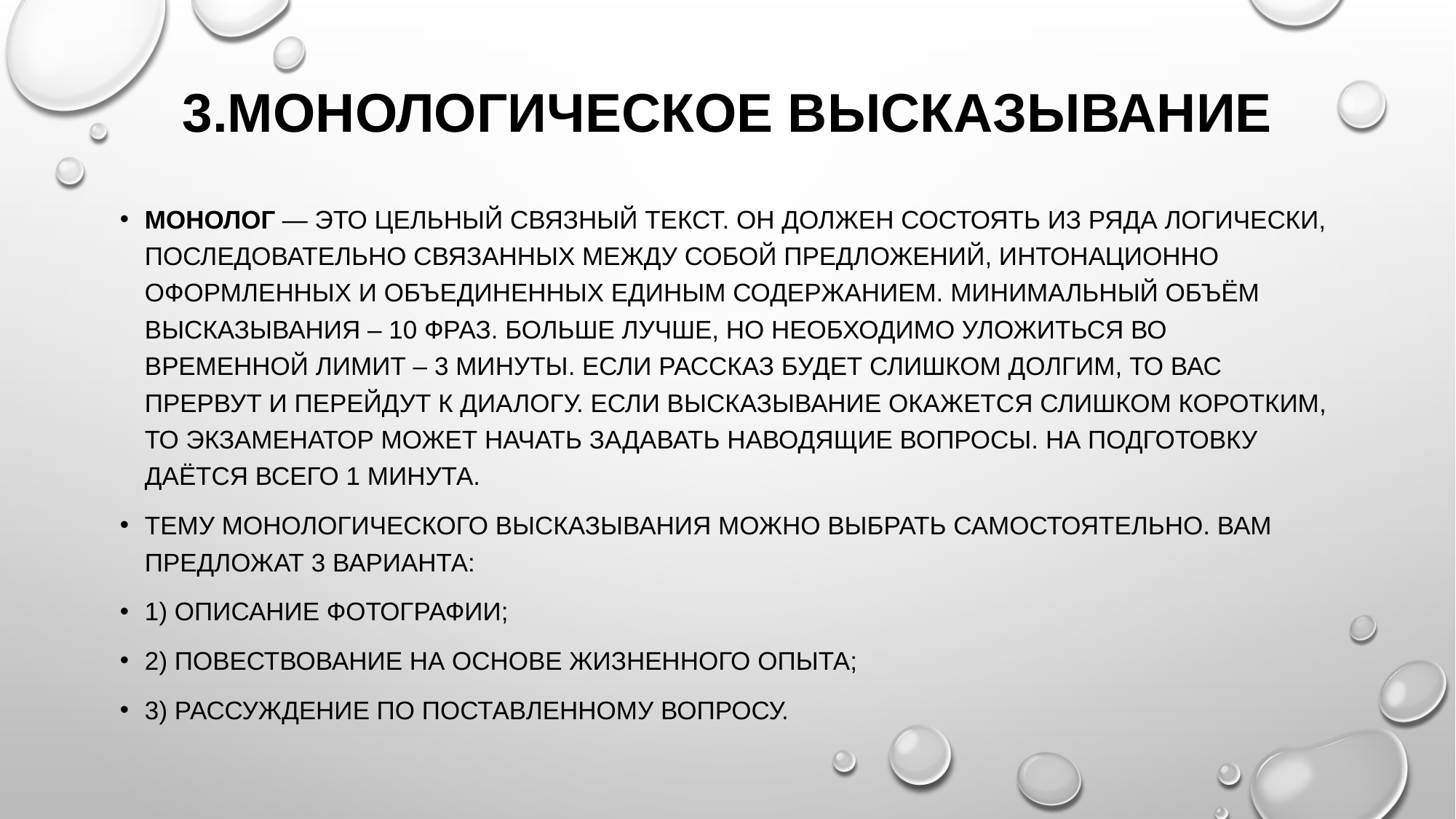

# 3.Монологическое высказывание
Монолог — это цельный связный текст. Он должен состоять из ряда логически, последовательно связанных между собой предложений, интонационно оформленных и объединенных единым содержанием. Минимальный объём высказывания – 10 фраз. Больше лучше, но необходимо уложиться во временной лимит – 3 минуты. Если рассказ будет слишком долгим, то вас прервут и перейдут к диалогу. Если высказывание окажется слишком коротким, то экзаменатор может начать задавать наводящие вопросы. На подготовку даётся всего 1 минута.
Тему монологического высказывания можно выбрать самостоятельно. Вам предложат 3 варианта:
1) описание фотографии;
2) повествование на основе жизненного опыта;
3) рассуждение по поставленному вопросу.